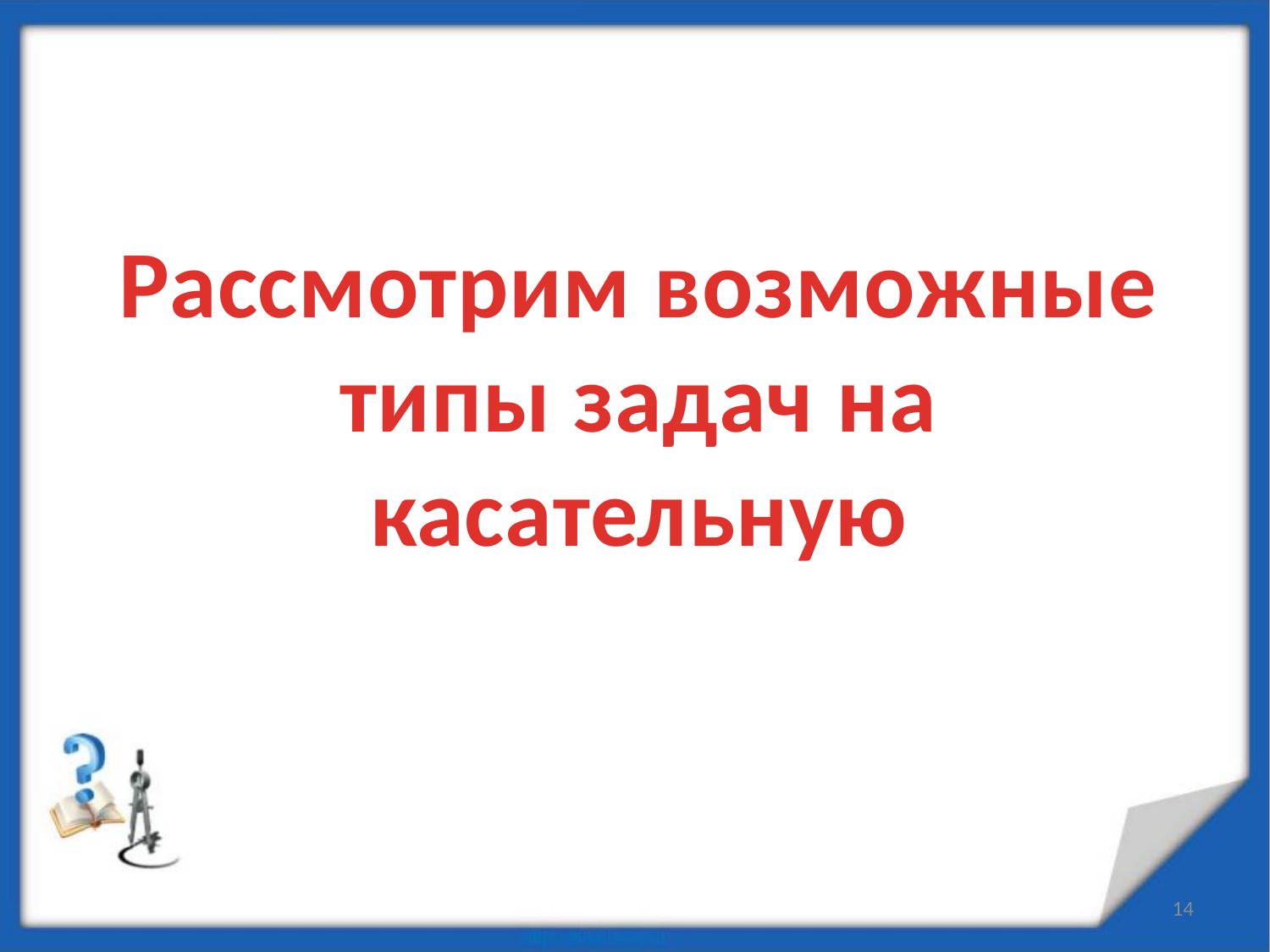

# Рассмотрим возможные типы задач на касательную
14